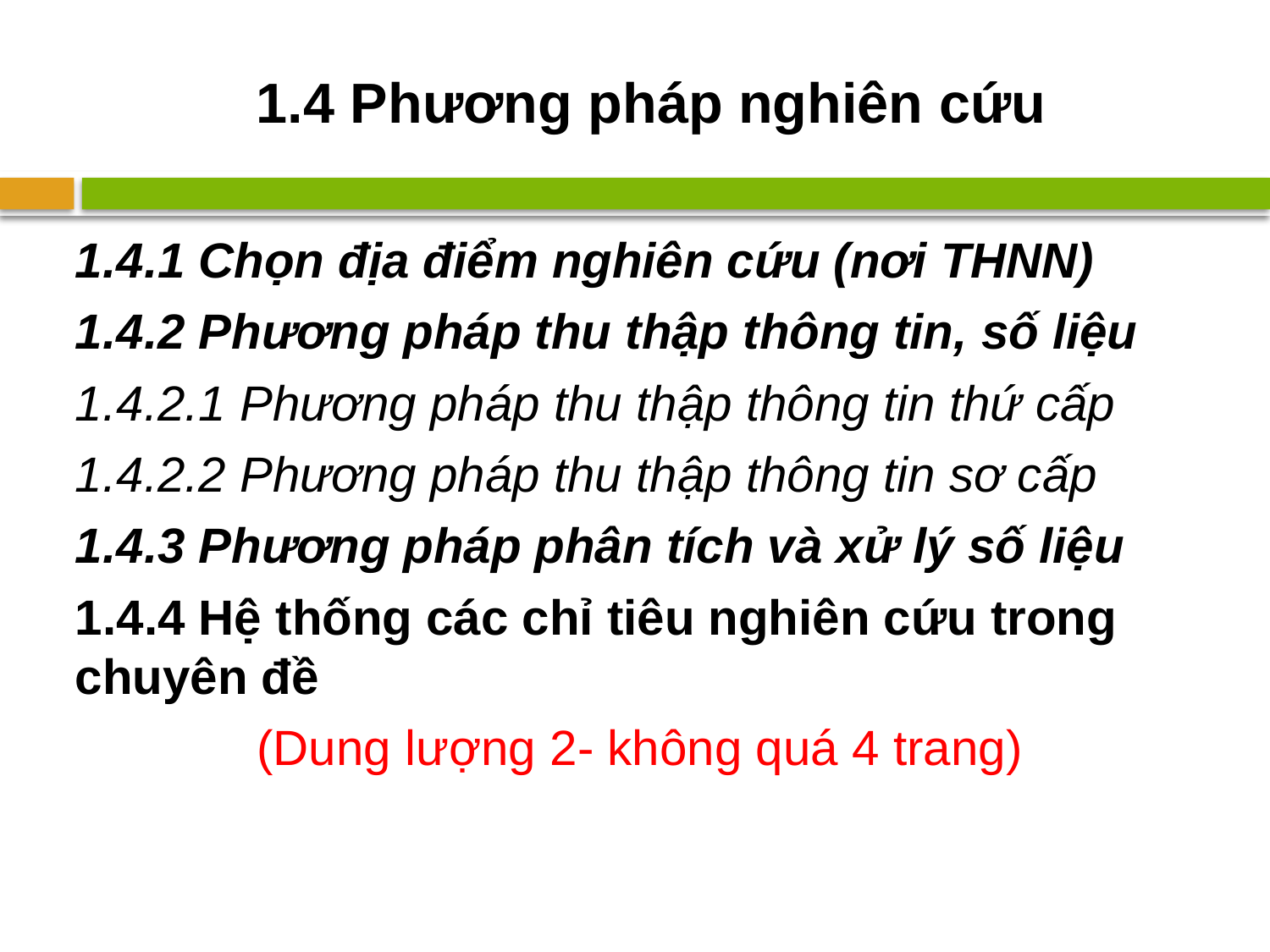

# 1.4 Phương pháp nghiên cứu
1.4.1 Chọn địa điểm nghiên cứu (nơi THNN)
1.4.2 Phương pháp thu thập thông tin, số liệu
1.4.2.1 Phương pháp thu thập thông tin thứ cấp
1.4.2.2 Phương pháp thu thập thông tin sơ cấp
1.4.3 Phương pháp phân tích và xử lý số liệu
1.4.4 Hệ thống các chỉ tiêu nghiên cứu trong chuyên đề
(Dung lượng 2- không quá 4 trang)